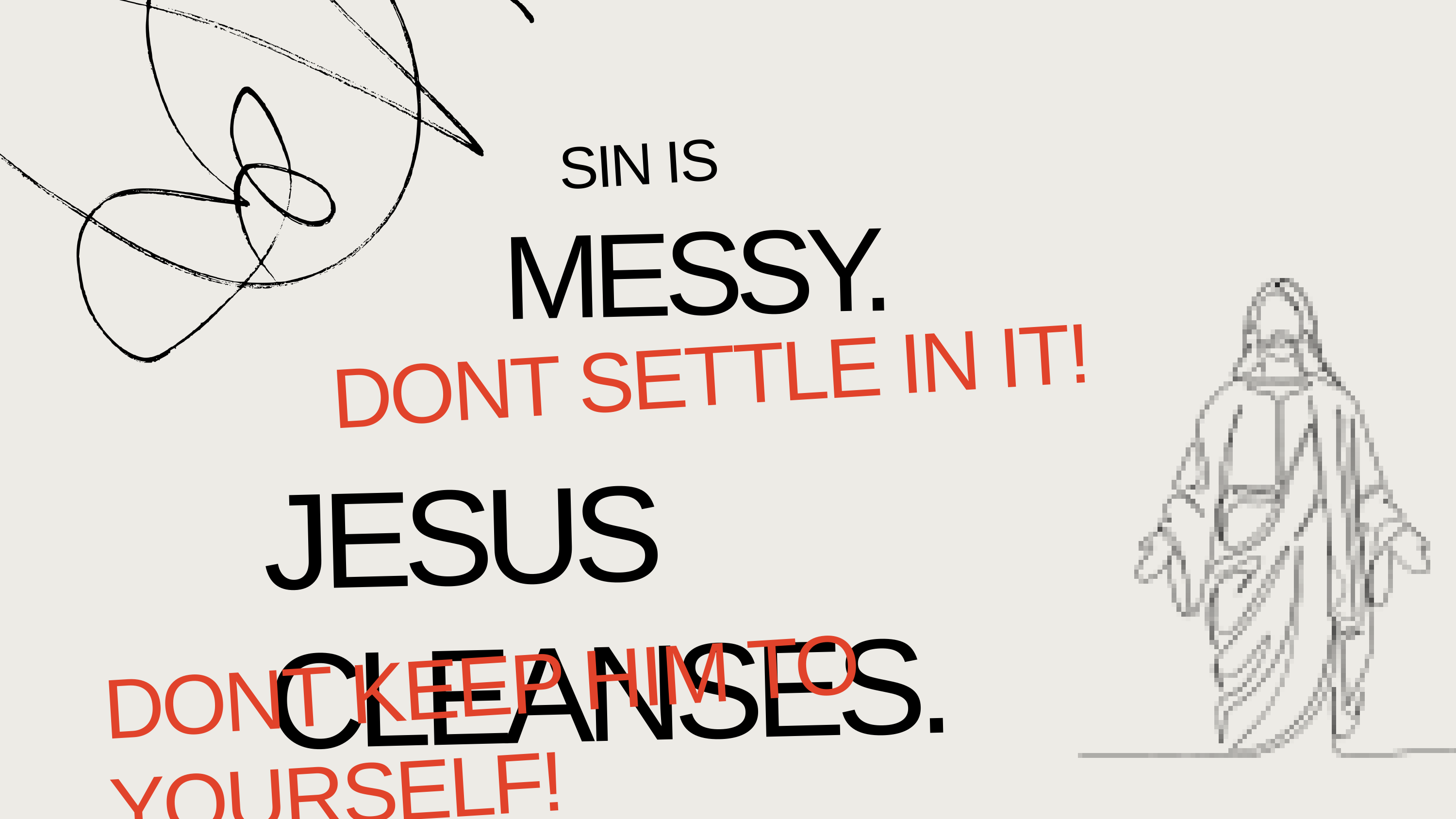

SIN IS
MESSY.

DONT SETTLE IN IT!
JESUS CLEANSES.
DONT KEEP HIM TO YOURSELF!